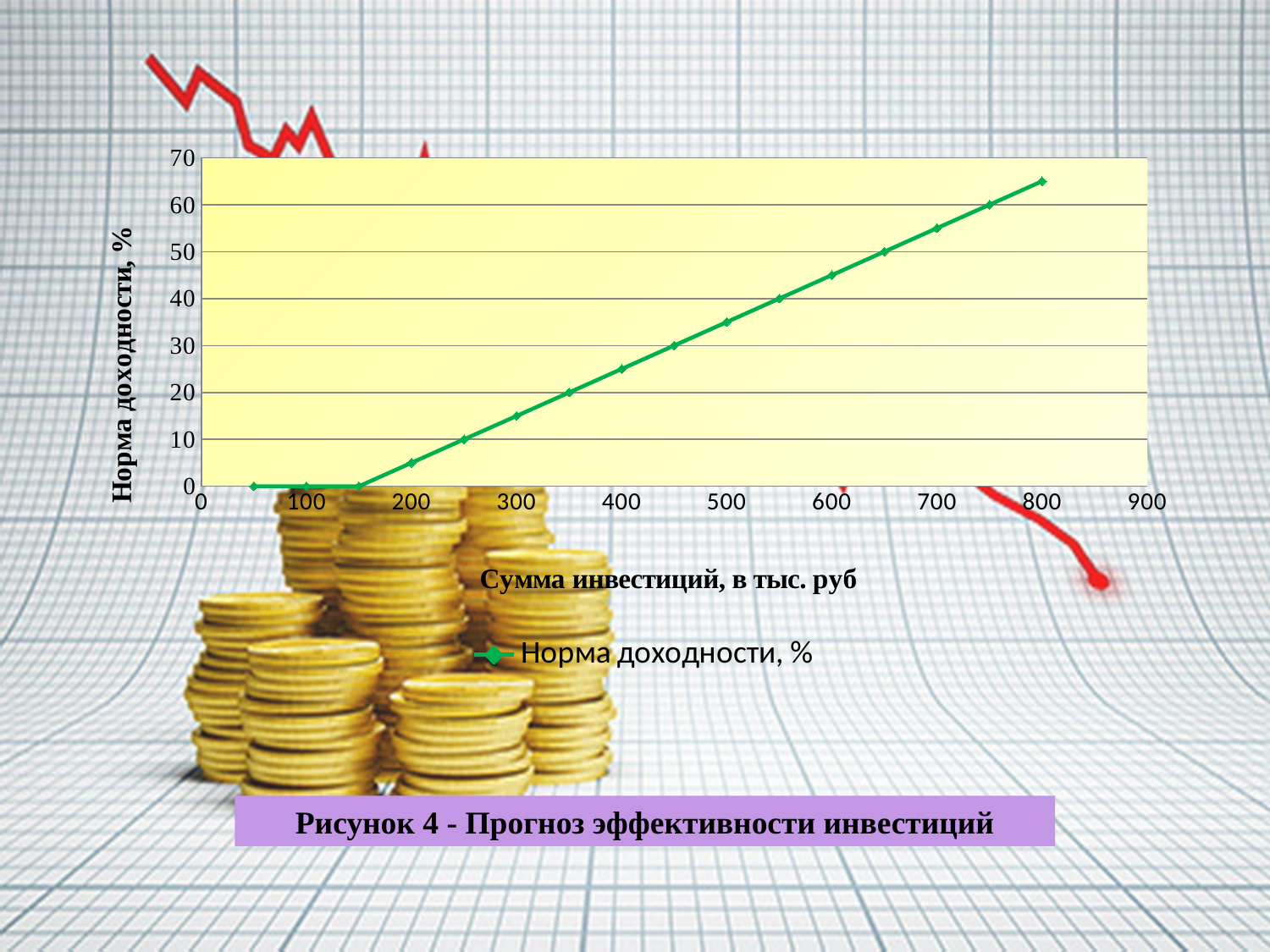

### Chart: Сумма инвестиций, в тыс. руб

| Category | Норма доходности, % |
|---|---|
Рисунок 4 - Прогноз эффективности инвестиций